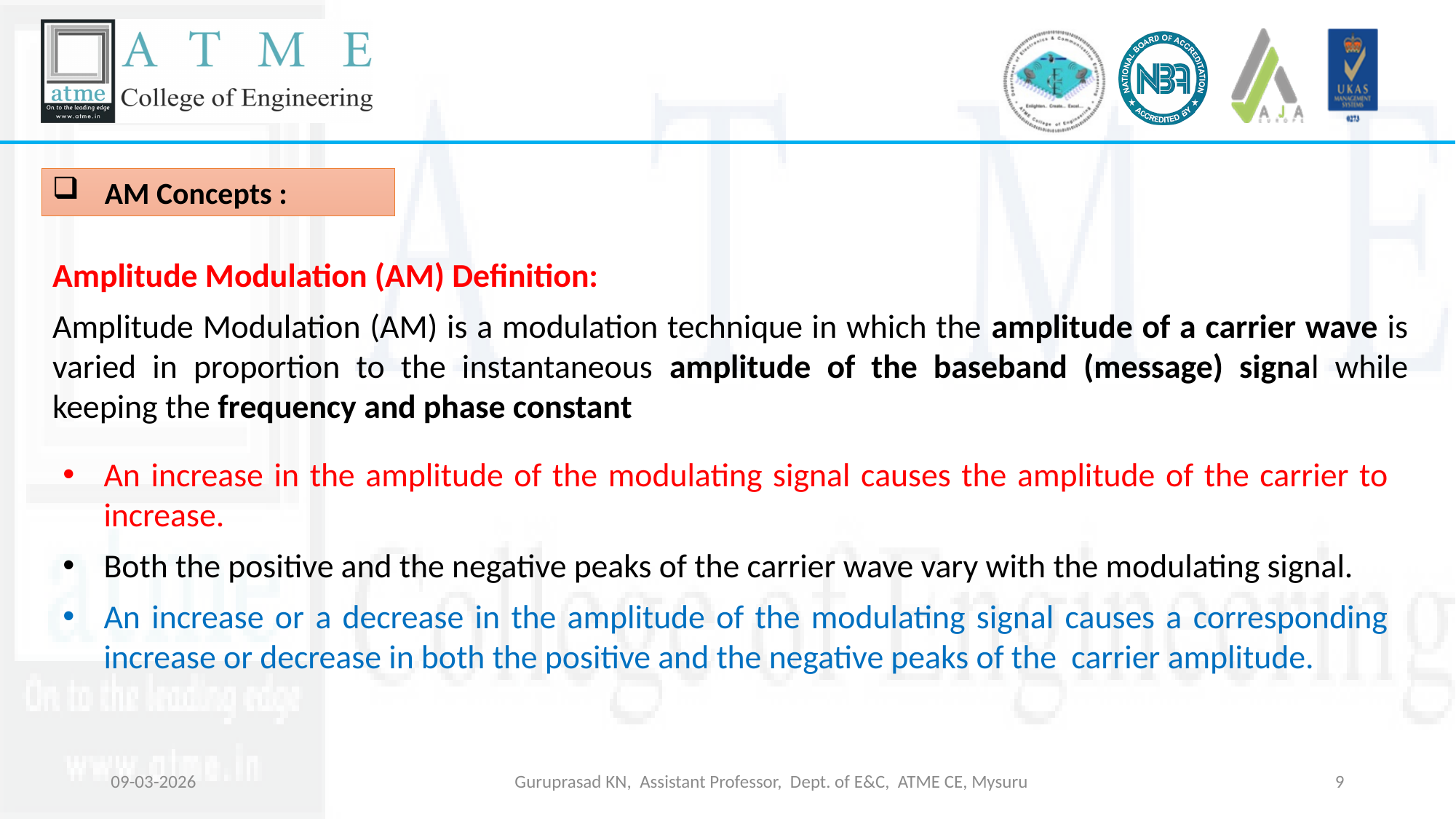

AM Concepts :
Amplitude Modulation (AM) Definition:

Amplitude Modulation (AM) is a modulation technique in which the amplitude of a carrier wave is varied in proportion to the instantaneous amplitude of the baseband (message) signal while keeping the frequency and phase constant
An increase in the amplitude of the modulating signal causes the amplitude of the carrier to increase.

Both the positive and the negative peaks of the carrier wave vary with the modulating signal.

An increase or a decrease in the amplitude of the modulating signal causes a corresponding increase or decrease in both the positive and the negative peaks of the  carrier amplitude.
09-03-2026
Guruprasad KN,  Assistant Professor,  Dept. of E&C,  ATME CE, Mysuru
9